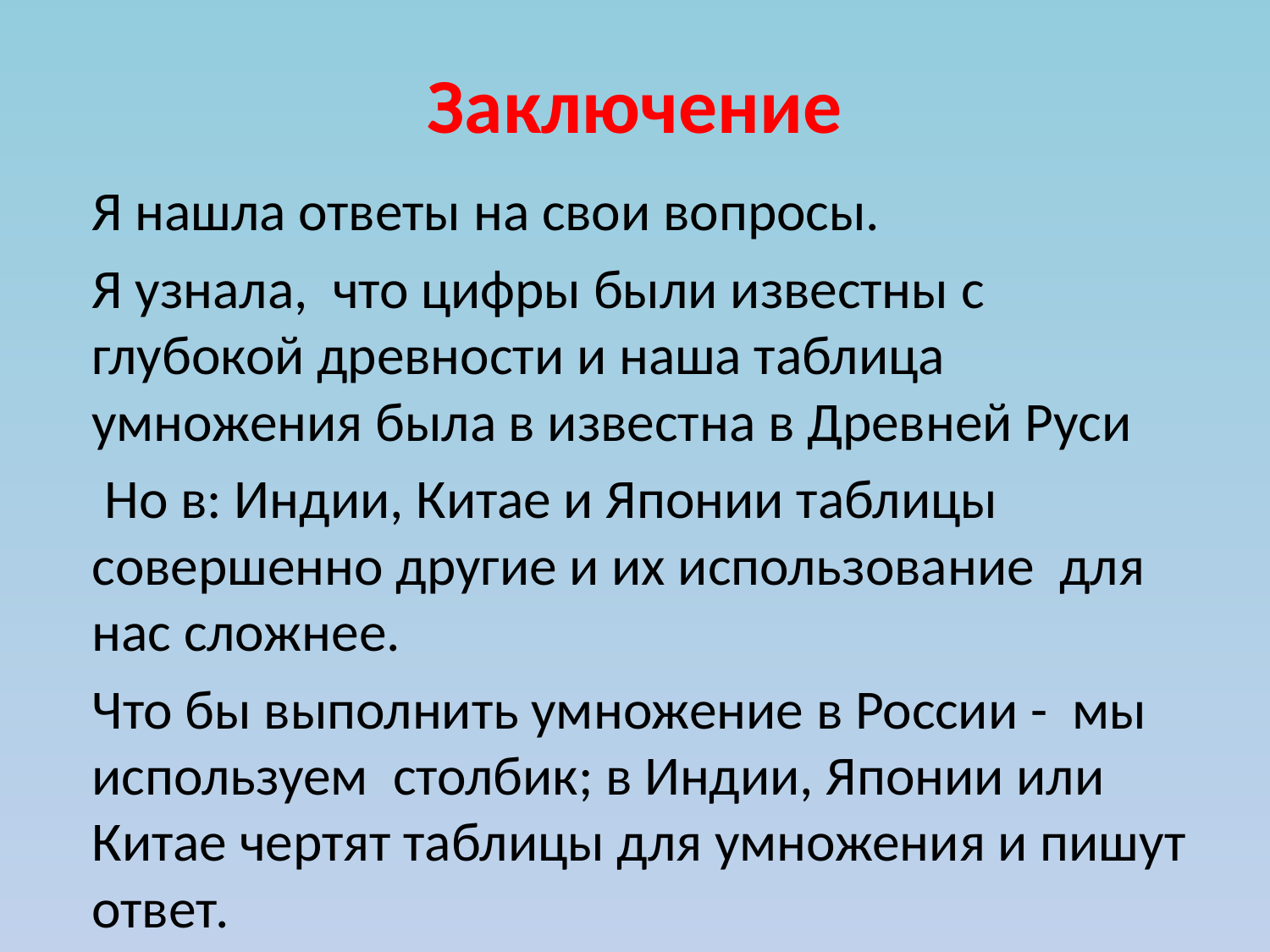

# Заключение
Я нашла ответы на свои вопросы.
Я узнала,  что цифры были известны с глубокой древности и наша таблица умножения была в известна в Древней Руси
 Но в: Индии, Китае и Японии таблицы совершенно другие и их использование  для нас сложнее.
Что бы выполнить умножение в России -  мы используем  столбик; в Индии, Японии или Китае чертят таблицы для умножения и пишут ответ.